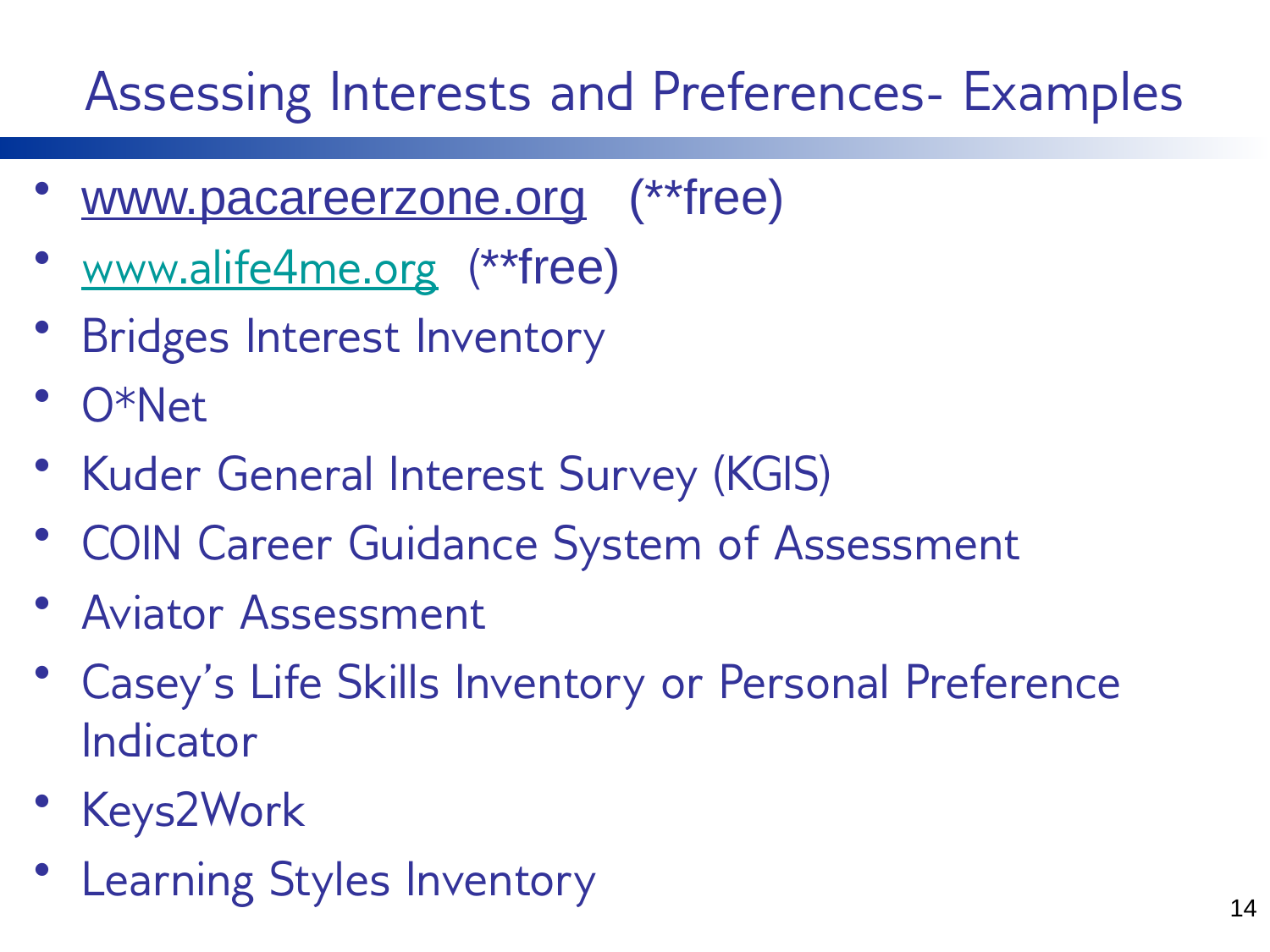

# Assessing Interests and Preferences- Examples
www.pacareerzone.org   (**free)
www.alife4me.org  (**free)
Bridges Interest Inventory
O*Net
Kuder General Interest Survey (KGIS)
COIN Career Guidance System of Assessment
Aviator Assessment
Casey’s Life Skills Inventory or Personal Preference Indicator
Keys2Work
Learning Styles Inventory

14